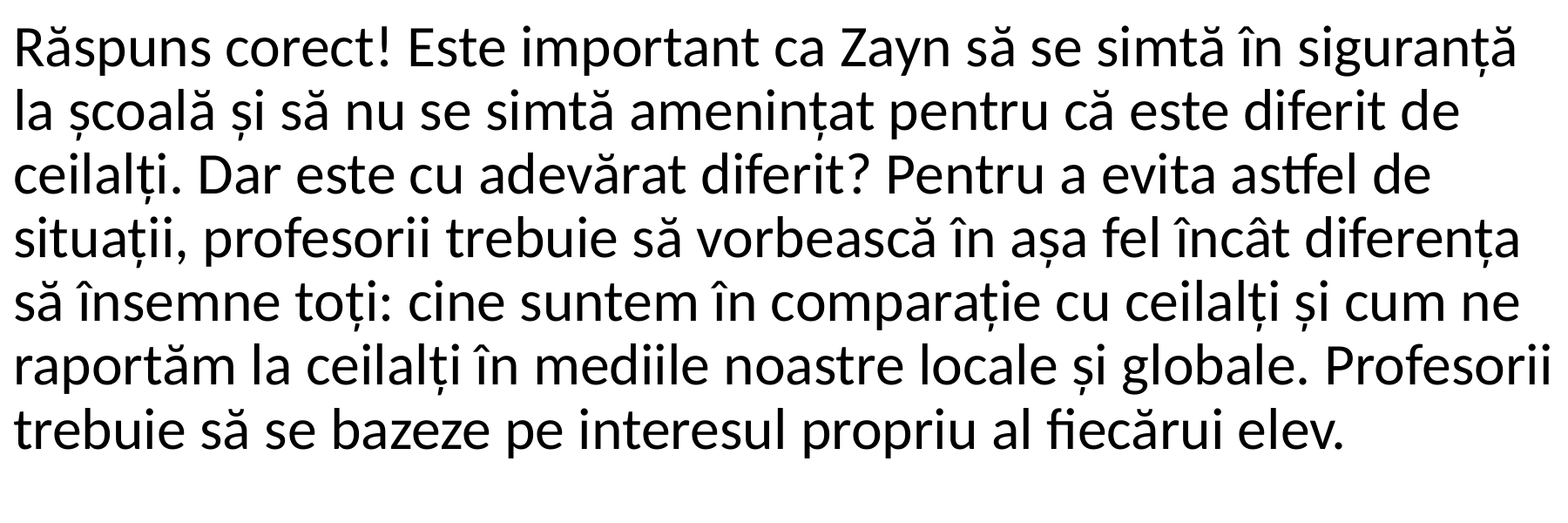

Răspuns corect! Este important ca Zayn să se simtă în siguranță la școală și să nu se simtă amenințat pentru că este diferit de ceilalți. Dar este cu adevărat diferit? Pentru a evita astfel de situații, profesorii trebuie să vorbească în așa fel încât diferența să însemne toți: cine suntem în comparație cu ceilalți și cum ne raportăm la ceilalți în mediile noastre locale și globale. Profesorii trebuie să se bazeze pe interesul propriu al fiecărui elev.